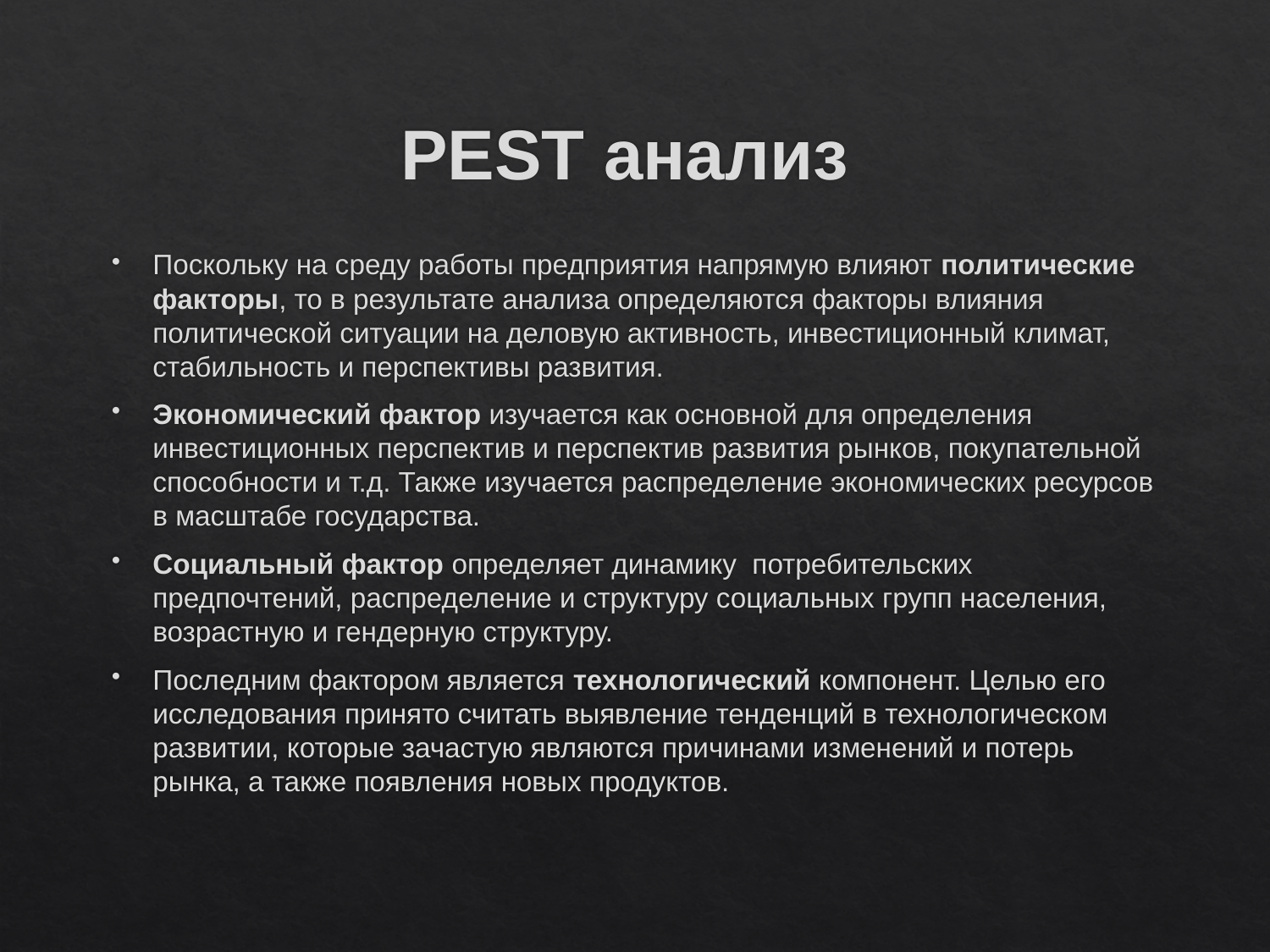

# PEST анализ
Поскольку на среду работы предприятия напрямую влияют политические факторы, то в результате анализа определяются факторы влияния политической ситуации на деловую активность, инвестиционный климат, стабильность и перспективы развития.
Экономический фактор изучается как основной для определения инвестиционных перспектив и перспектив развития рынков, покупательной способности и т.д. Также изучается распределение экономических ресурсов в масштабе государства.
Социальный фактор определяет динамику  потребительских предпочтений, распределение и структуру социальных групп населения, возрастную и гендерную структуру.
Последним фактором является технологический компонент. Целью его исследования принято считать выявление тенденций в технологическом развитии, которые зачастую являются причинами изменений и потерь рынка, а также появления новых продуктов.